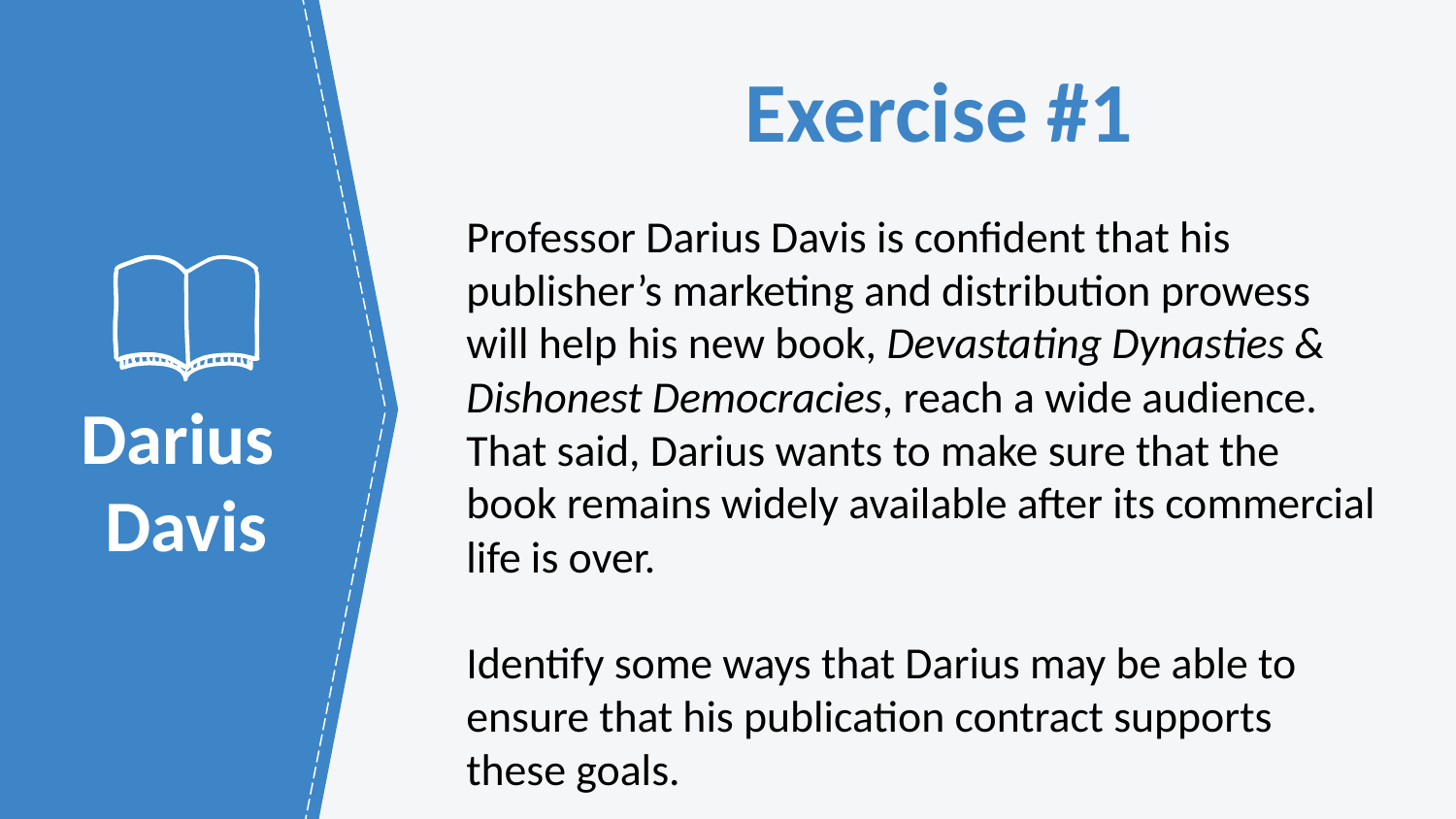

Exercise #1
Professor Darius Davis is confident that his publisher’s marketing and distribution prowess will help his new book, Devastating Dynasties & Dishonest Democracies, reach a wide audience. That said, Darius wants to make sure that the book remains widely available after its commercial life is over.

Identify some ways that Darius may be able to ensure that his publication contract supports these goals.

Darius
Davis